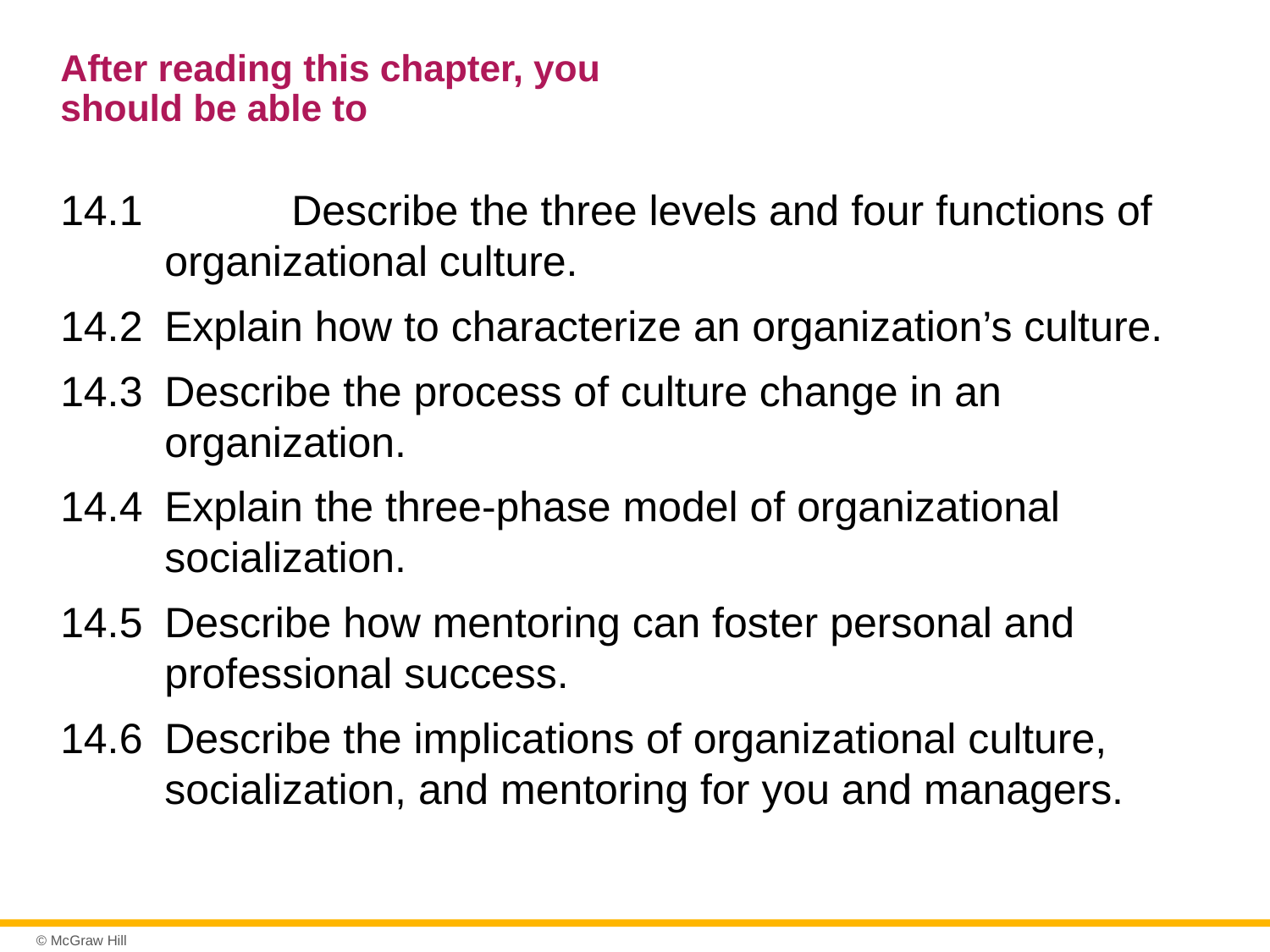

# After reading this chapter, you should be able to
14.1  	Describe the three levels and four functions of organizational culture.
14.2 	Explain how to characterize an organization’s culture.
14.3 	Describe the process of culture change in an organization.
14.4 	Explain the three-phase model of organizational socialization.
14.5 	Describe how mentoring can foster personal and professional success.
14.6 	Describe the implications of organizational culture, socialization, and mentoring for you and managers.